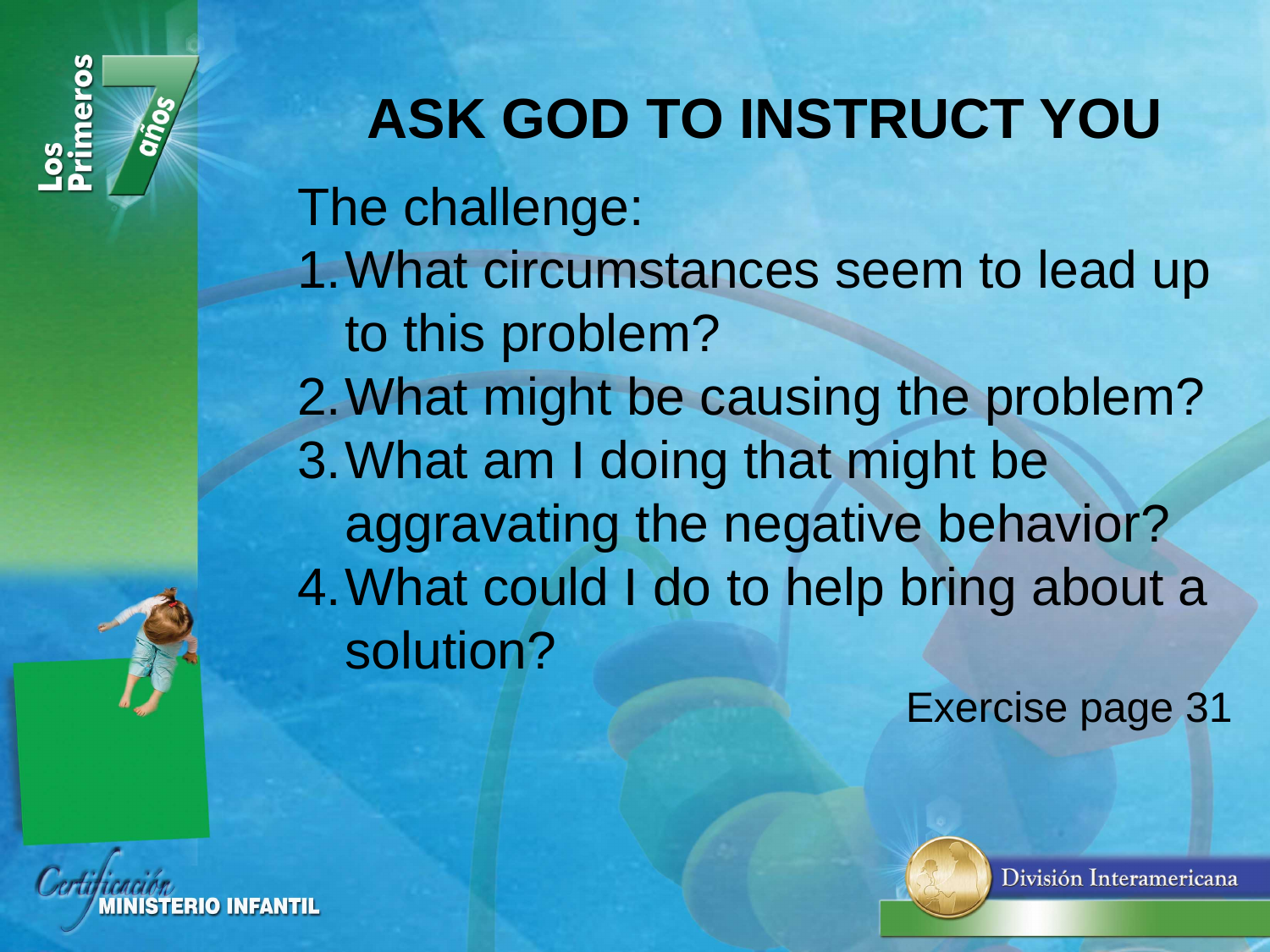

ASK GOD TO INSTRUCT YOU

The challenge:
What circumstances seem to lead up to this problem?
What might be causing the problem?
What am I doing that might be aggravating the negative behavior?
What could I do to help bring about a solution?
Exercise page 31